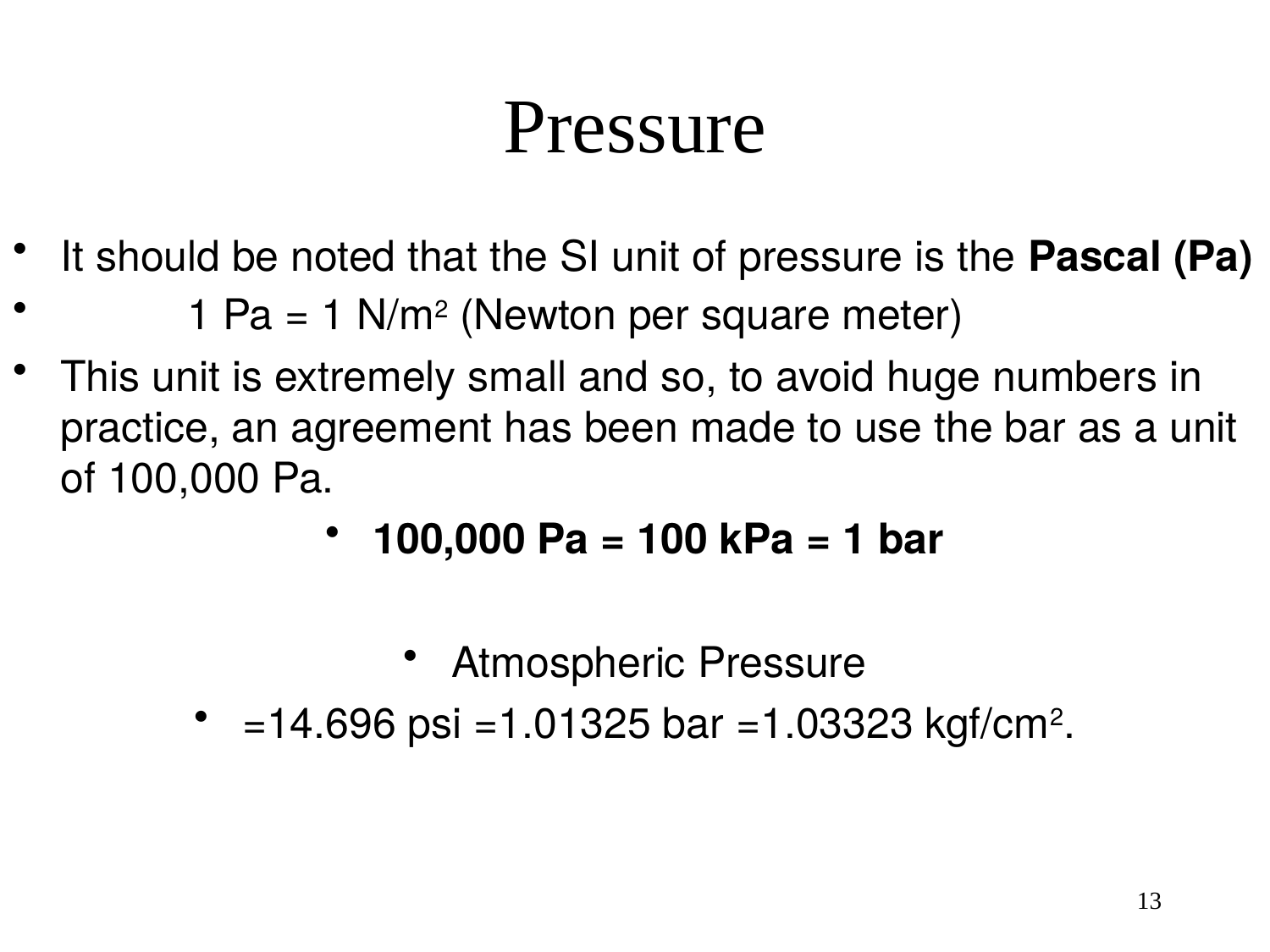

# Pressure
It should be noted that the SI unit of pressure is the Pascal (Pa)
	1 Pa = 1 N/m2 (Newton per square meter)
This unit is extremely small and so, to avoid huge numbers in practice, an agreement has been made to use the bar as a unit of 100,000 Pa.
100,000 Pa = 100 kPa = 1 bar

Atmospheric Pressure
=14.696 psi =1.01325 bar =1.03323 kgf/cm2.

13